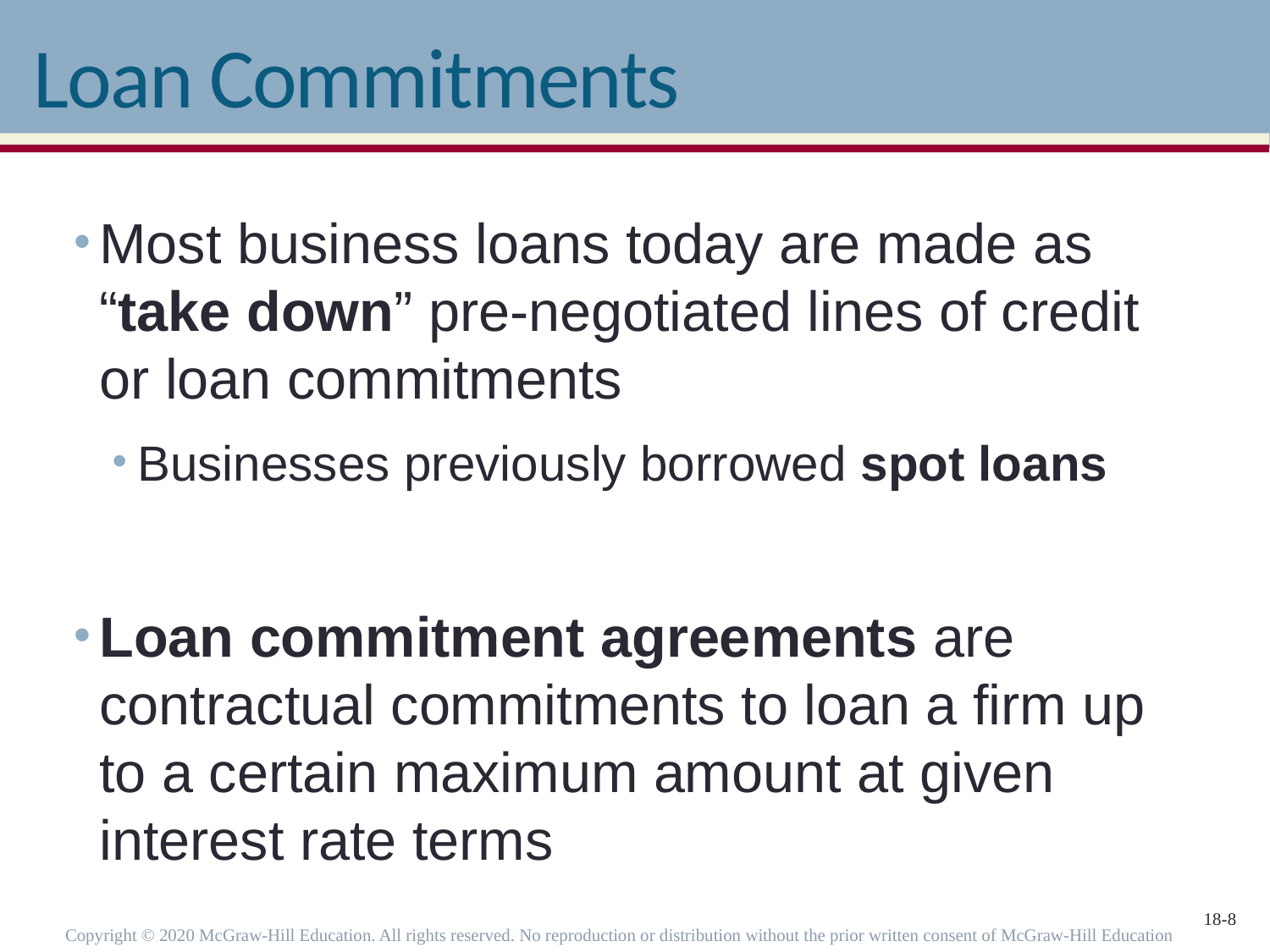

# Loan Commitments
Most business loans today are made as “take down” pre-negotiated lines of credit or loan commitments
Businesses previously borrowed spot loans

Loan commitment agreements are contractual commitments to loan a firm up to a certain maximum amount at given interest rate terms
Copyright © 2020 McGraw-Hill Education. All rights reserved. No reproduction or distribution without the prior written consent of McGraw-Hill Education